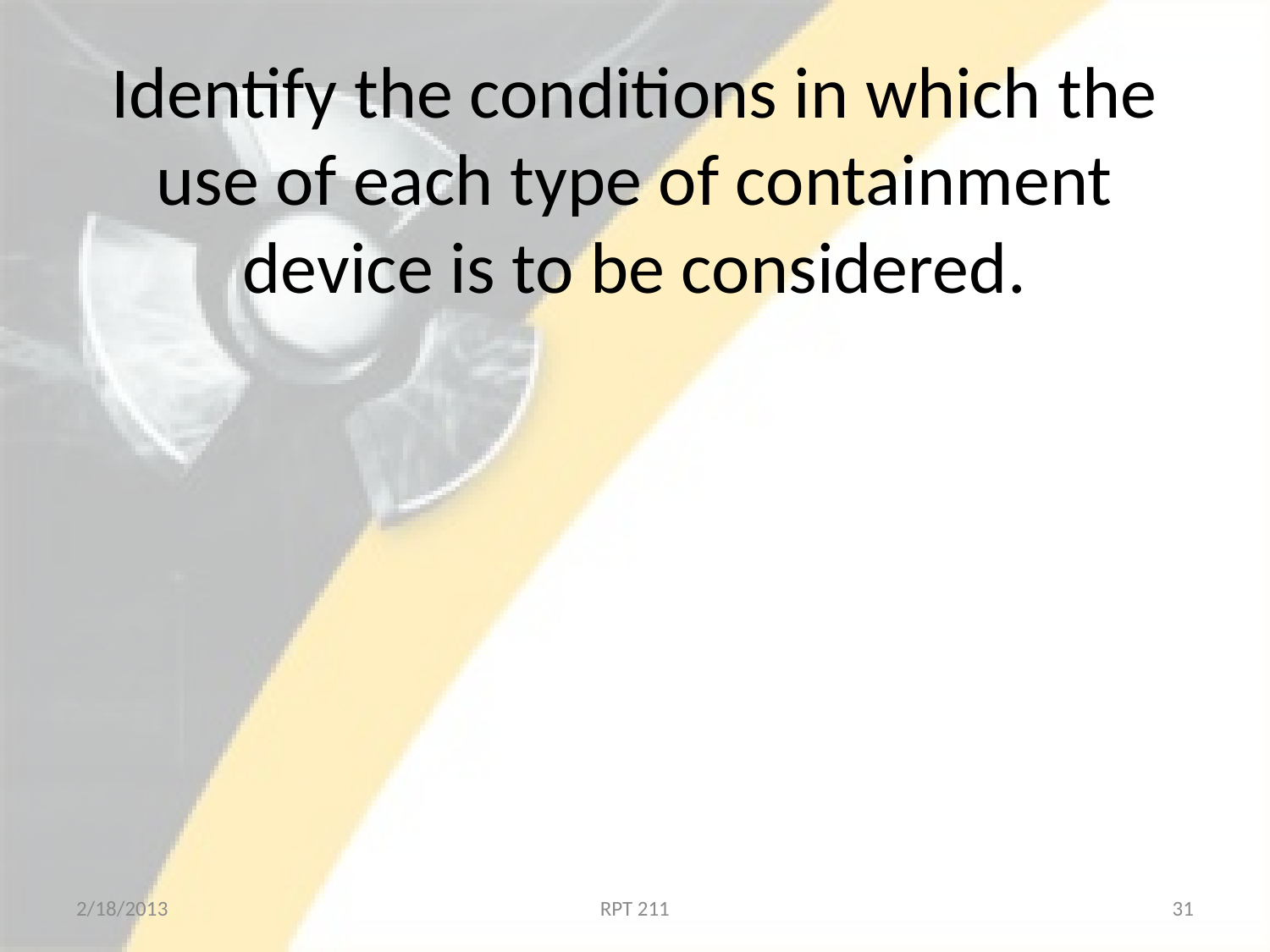

# Identify the conditions in which the use of each type of containment device is to be considered.
2/18/2013
RPT 211
31